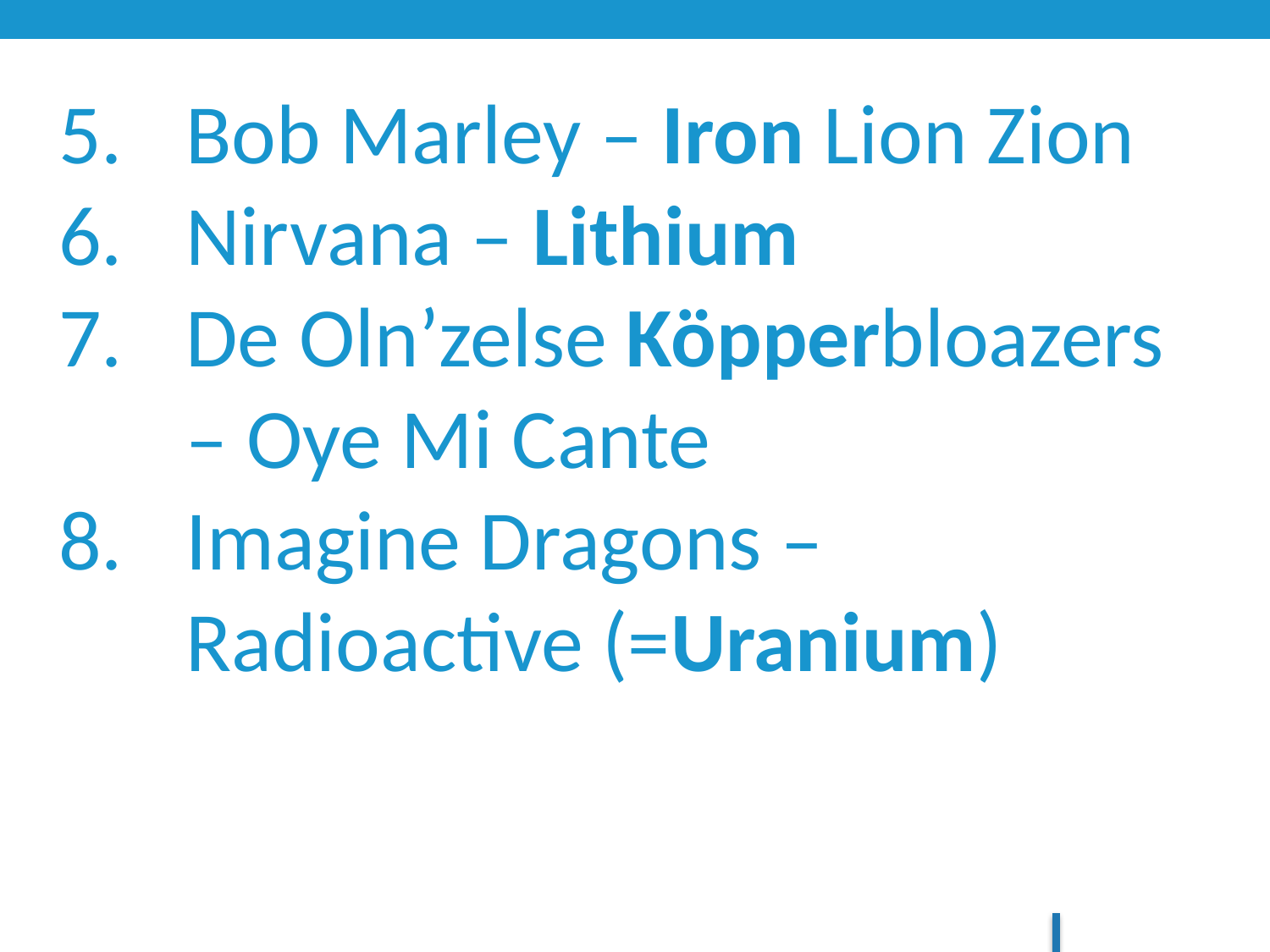

Bob Marley – Iron Lion Zion
Nirvana – Lithium
De Oln’zelse Köpperbloazers – Oye Mi Cante
Imagine Dragons – Radioactive (=Uranium)